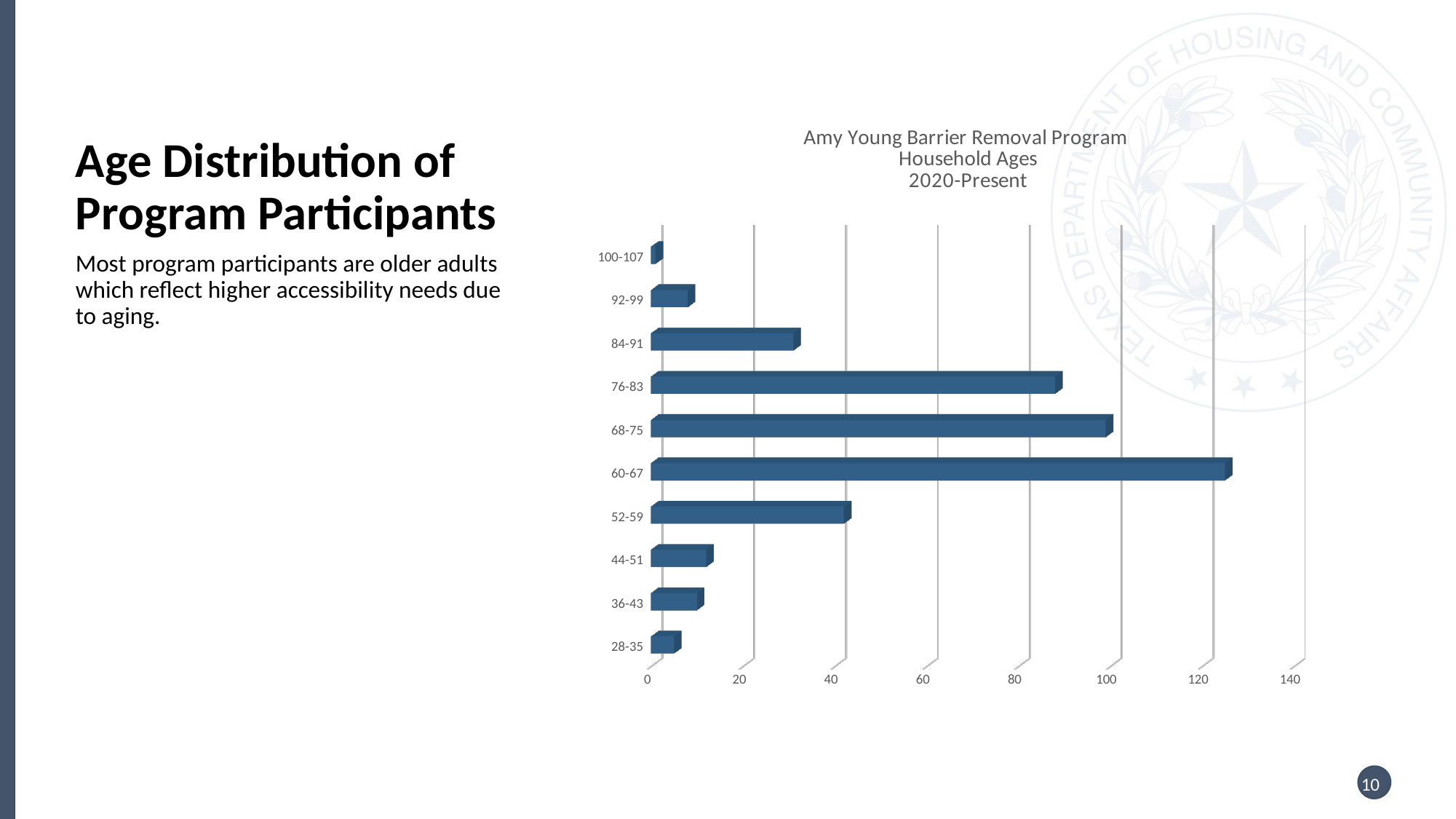

# Age Distribution of Program Participants

[unsupported chart]

Most program participants are older adults which reflect higher accessibility needs due to aging.
10